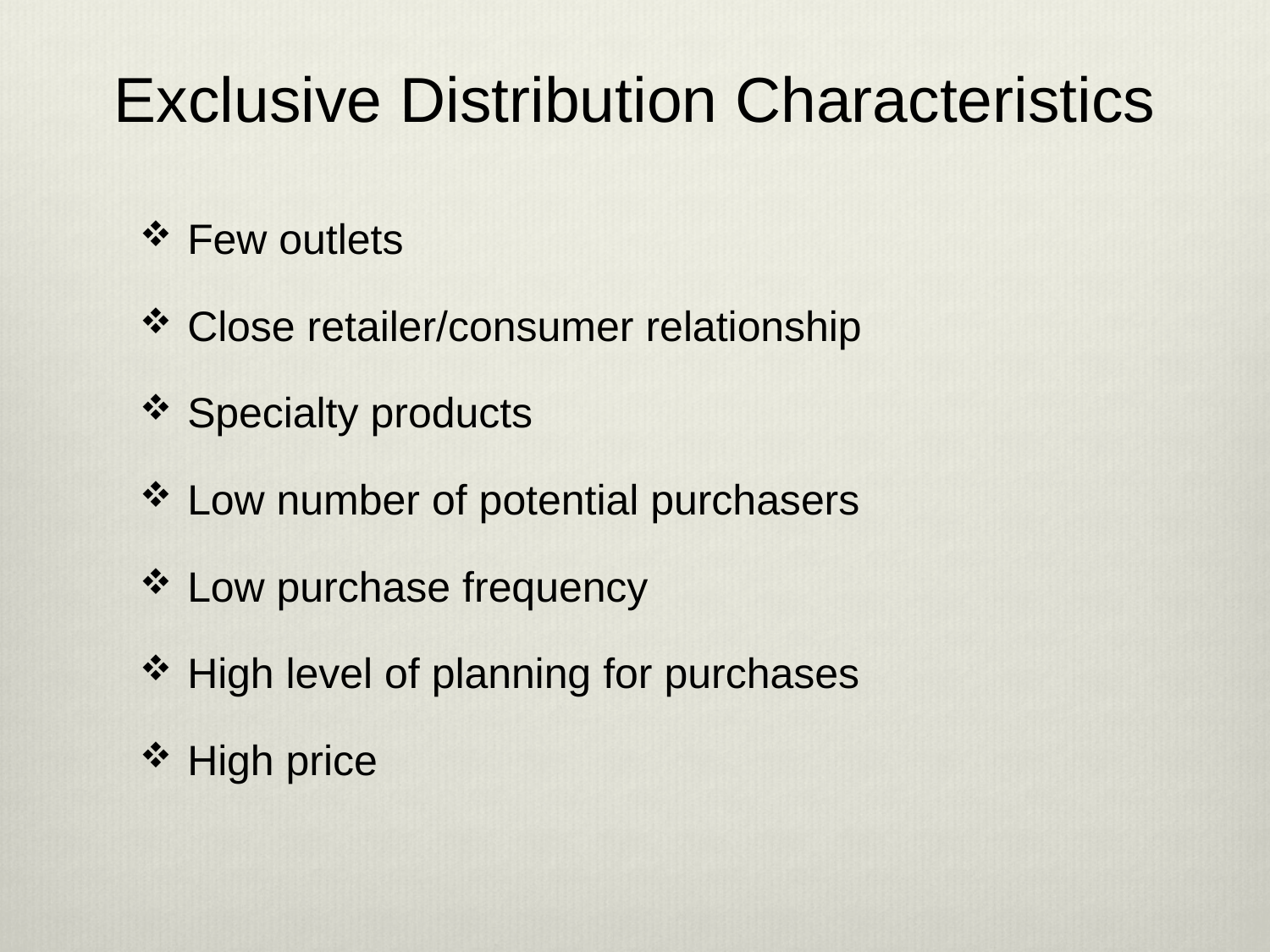

Exclusive Distribution Characteristics
Few outlets

Close retailer/consumer relationship

Specialty products

Low number of potential purchasers

Low purchase frequency

High level of planning for purchases

High price